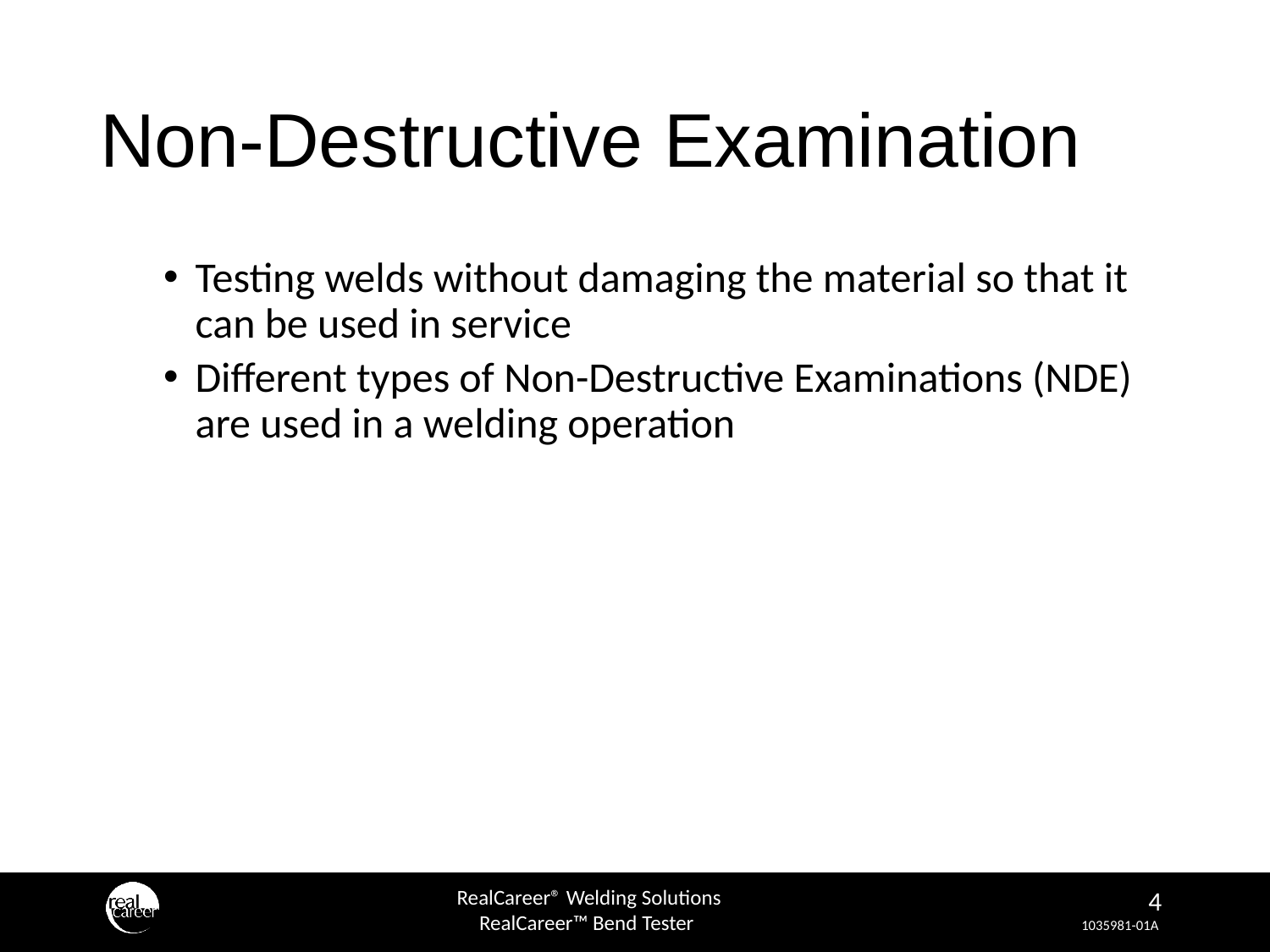

# Non-Destructive Examination
Testing welds without damaging the material so that it can be used in service
Different types of Non-Destructive Examinations (NDE) are used in a welding operation